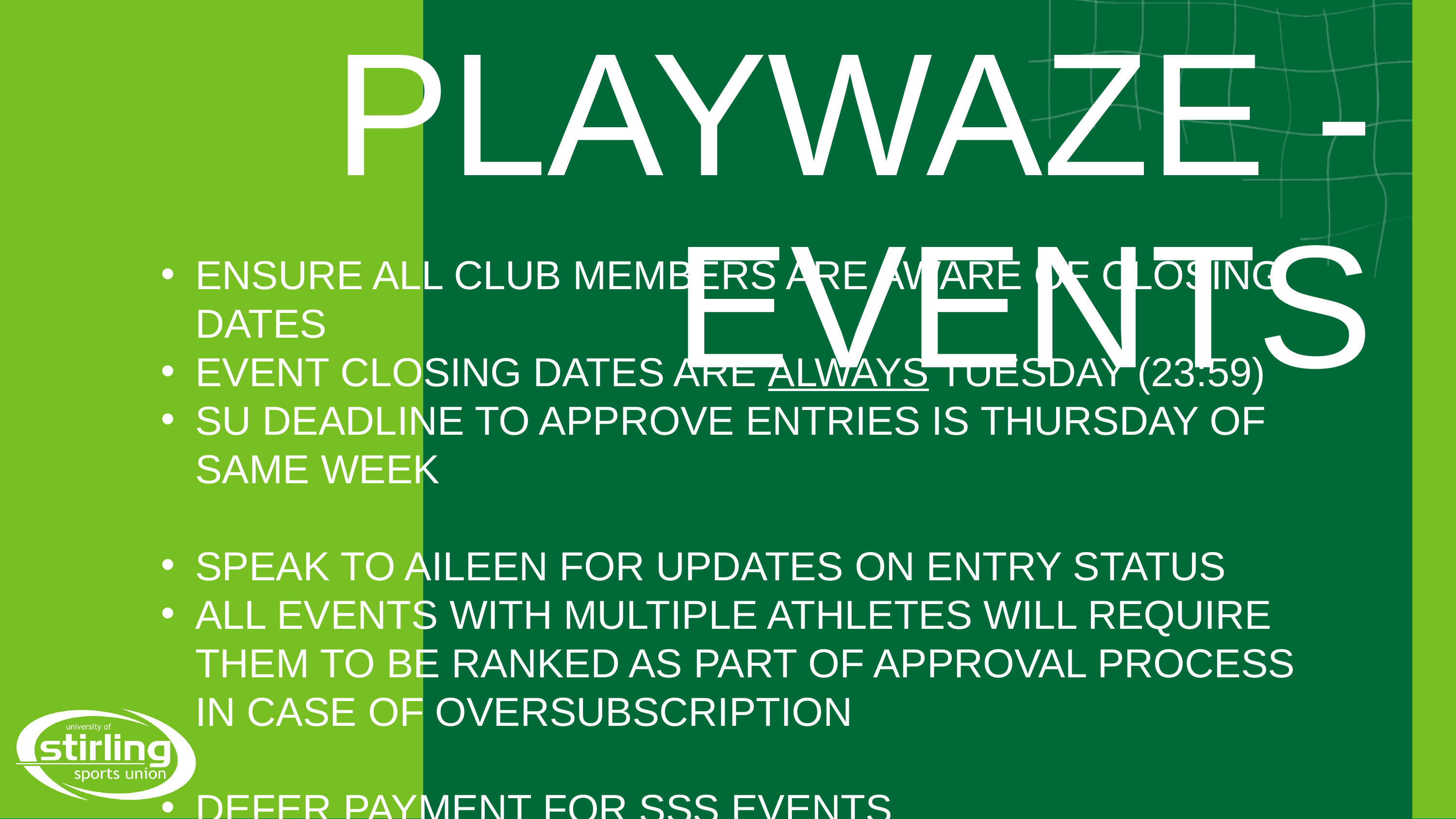

PLAYWAZE - EVENTS
ENSURE ALL CLUB MEMBERS ARE AWARE OF CLOSING DATES
EVENT CLOSING DATES ARE ALWAYS TUESDAY (23:59)
SU DEADLINE TO APPROVE ENTRIES IS THURSDAY OF SAME WEEK

SPEAK TO AILEEN FOR UPDATES ON ENTRY STATUS
ALL EVENTS WITH MULTIPLE ATHLETES WILL REQUIRE THEM TO BE RANKED AS PART OF APPROVAL PROCESS IN CASE OF OVERSUBSCRIPTION

DEFER PAYMENT FOR SSS EVENTS